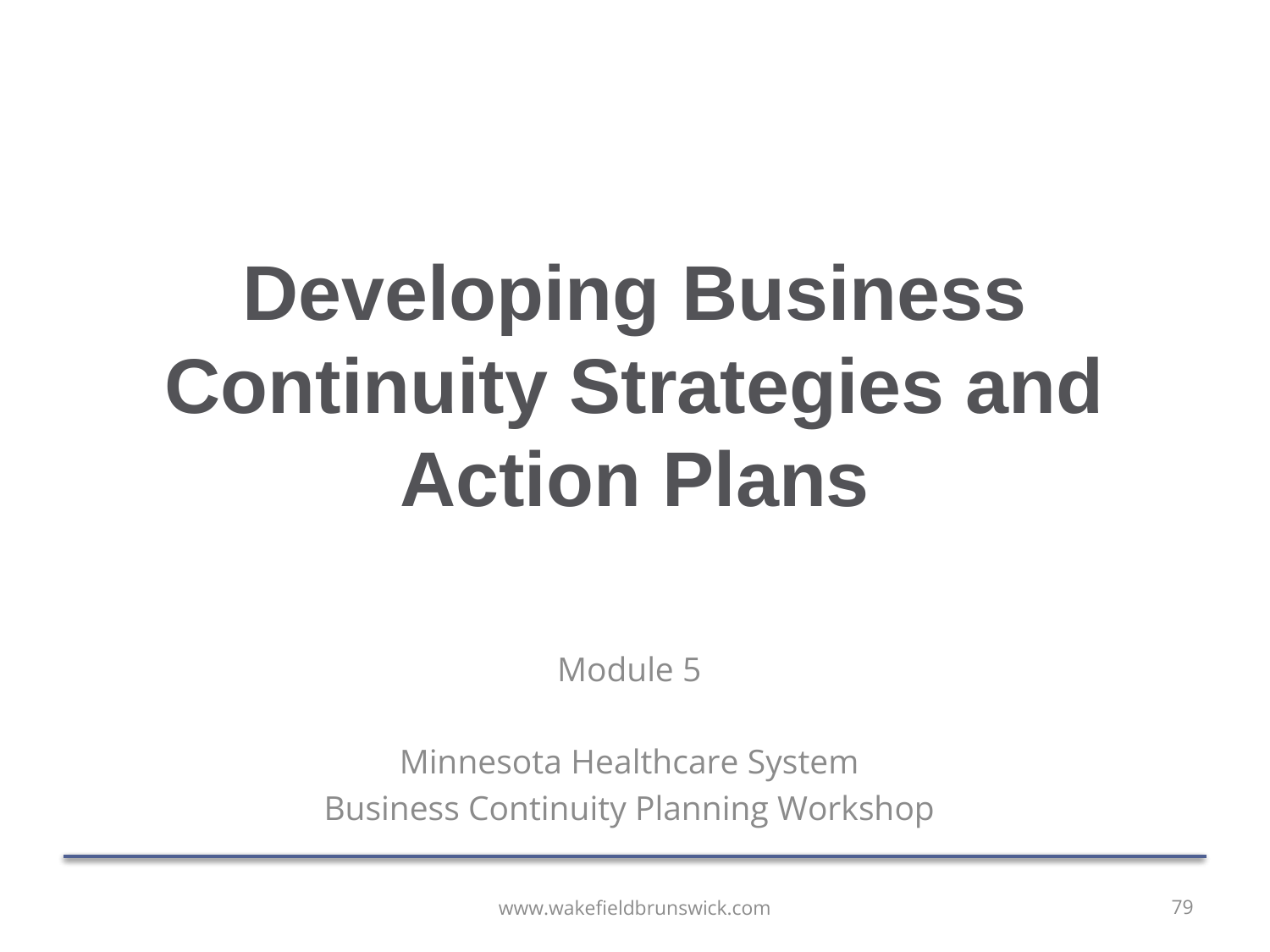

# Developing Business Continuity Strategies and Action Plans
Module 5

Minnesota Healthcare System
Business Continuity Planning Workshop
www.wakefieldbrunswick.com
79